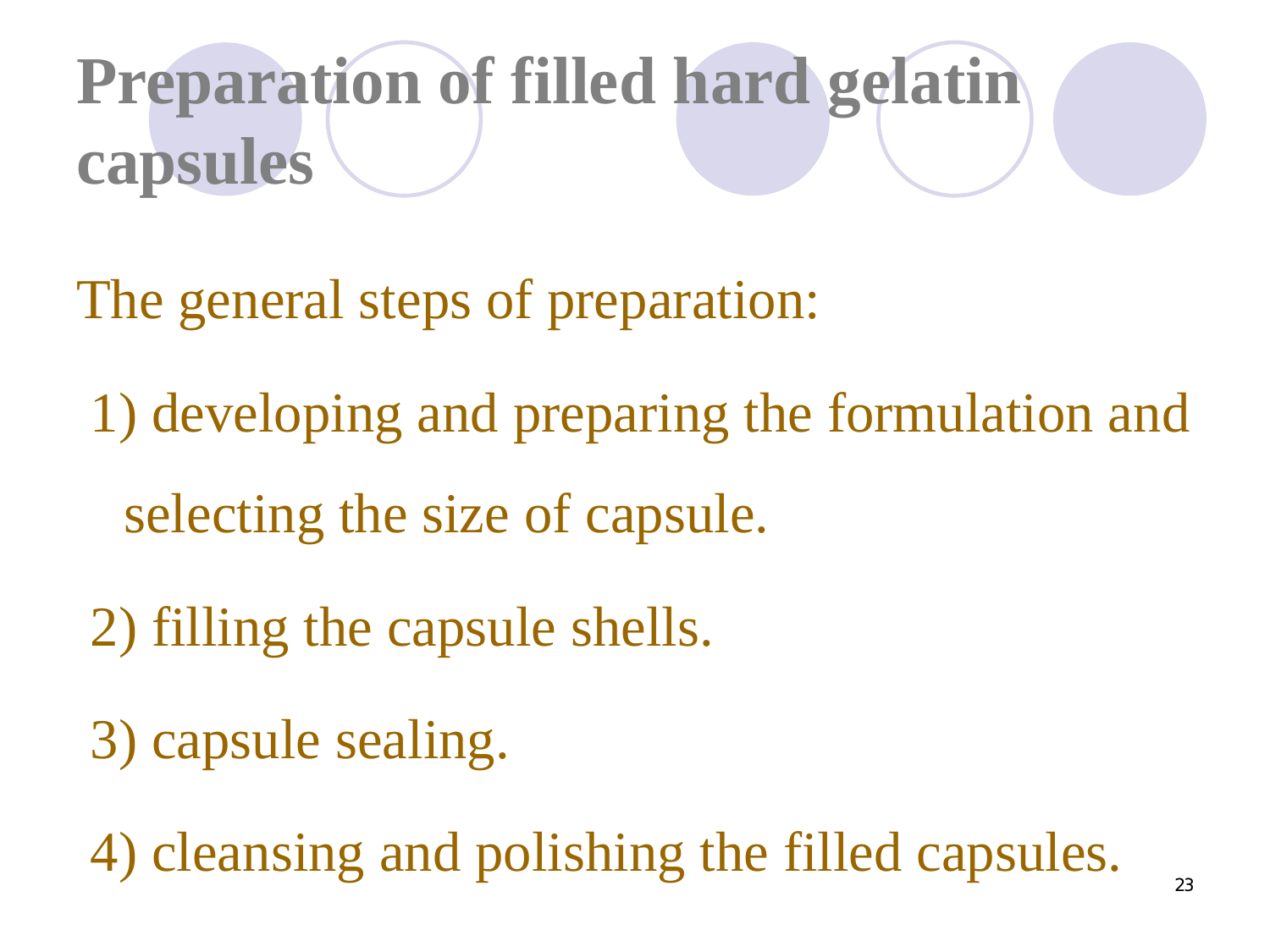

# Preparation of filled hard gelatin capsules
The general steps of preparation:
 1) developing and preparing the formulation and selecting the size of capsule.
 2) filling the capsule shells.
 3) capsule sealing.
 4) cleansing and polishing the filled capsules.

23